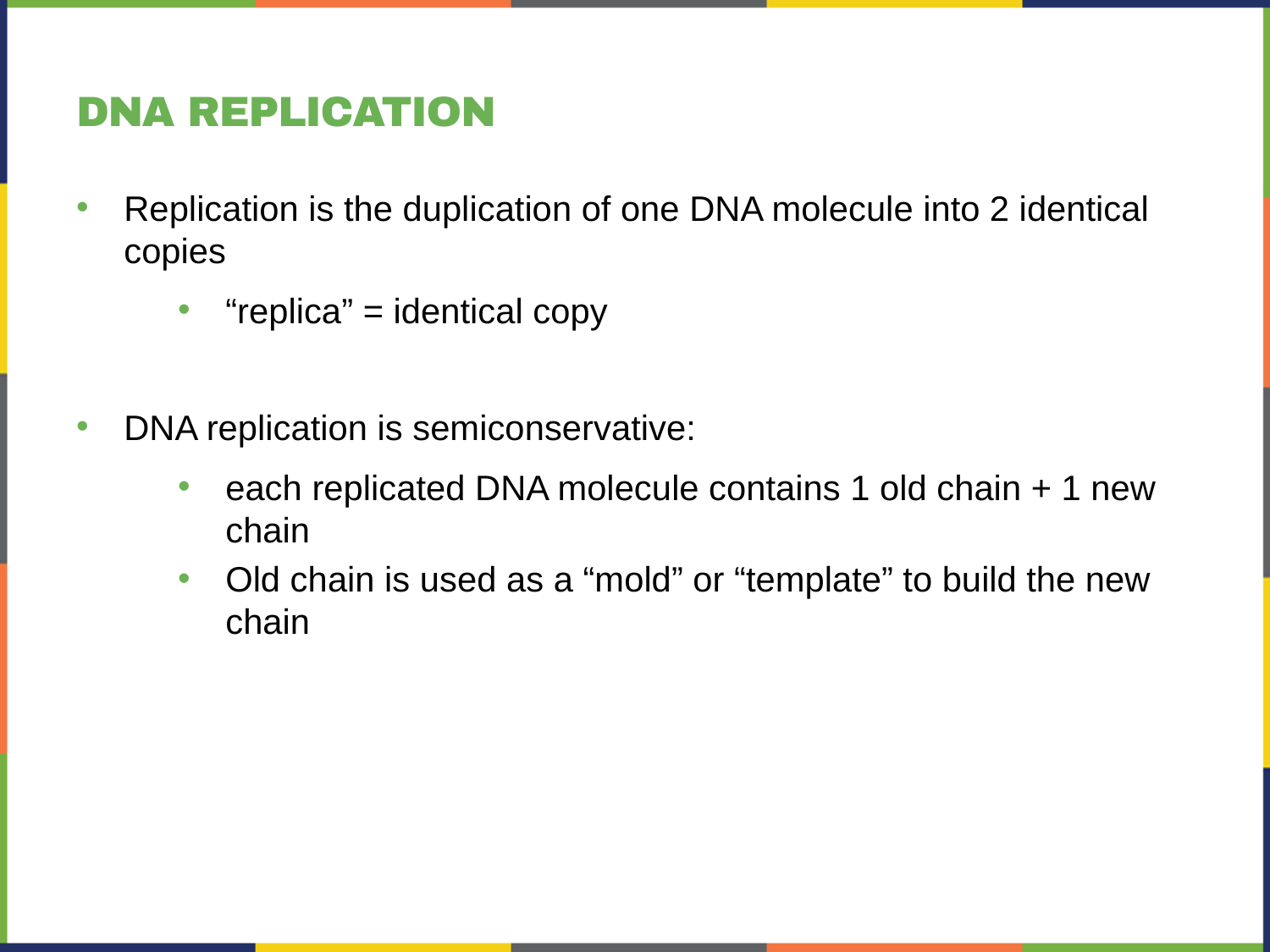

# DNA replication
Replication is the duplication of one DNA molecule into 2 identical copies
“replica” = identical copy

DNA replication is semiconservative:
each replicated DNA molecule contains 1 old chain + 1 new chain
Old chain is used as a “mold” or “template” to build the new chain